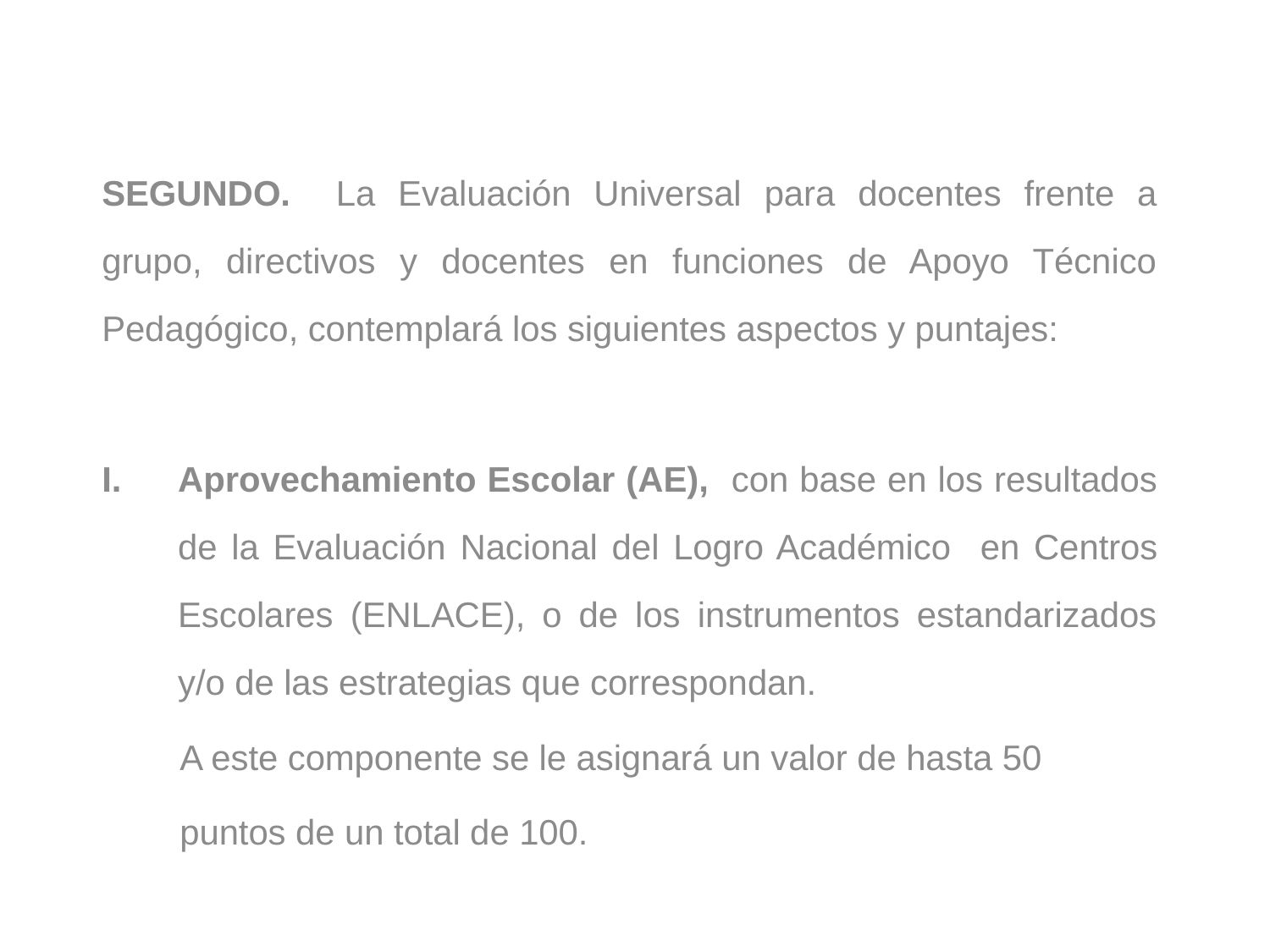

SEGUNDO.  La Evaluación Universal para docentes frente a grupo, directivos y docentes en funciones de Apoyo Técnico Pedagógico, contemplará los siguientes aspectos y puntajes:

Aprovechamiento Escolar (AE),  con base en los resultados de la Evaluación Nacional del Logro Académico  en Centros Escolares (ENLACE), o de los instrumentos estandarizados y/o de las estrategias que correspondan.
        A este componente se le asignará un valor de hasta 50
        puntos de un total de 100.